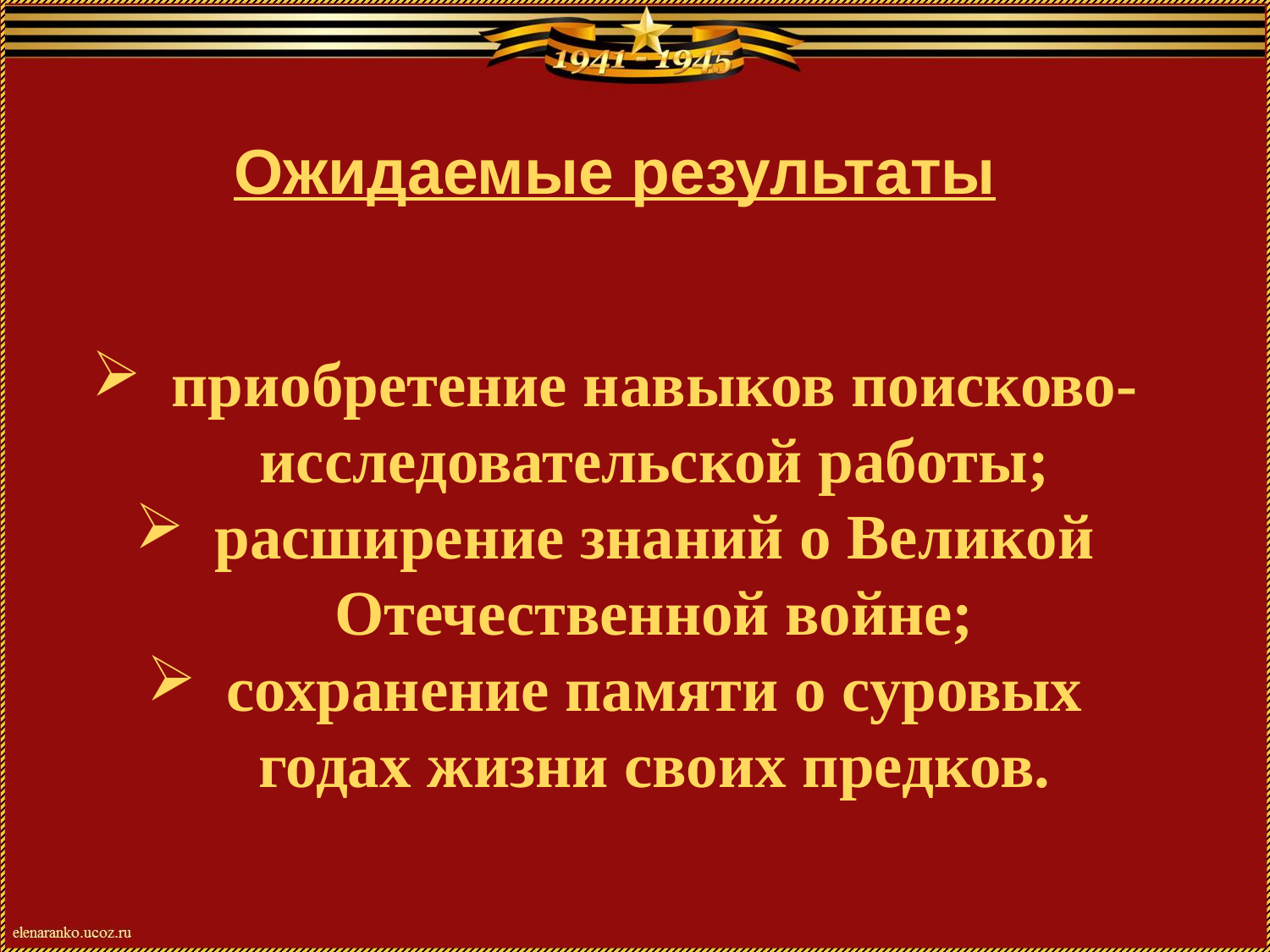

Ожидаемые результаты

приобретение навыков поисково-исследовательской работы;
расширение знаний о Великой Отечественной войне;
сохранение памяти о суровых годах жизни своих предков.